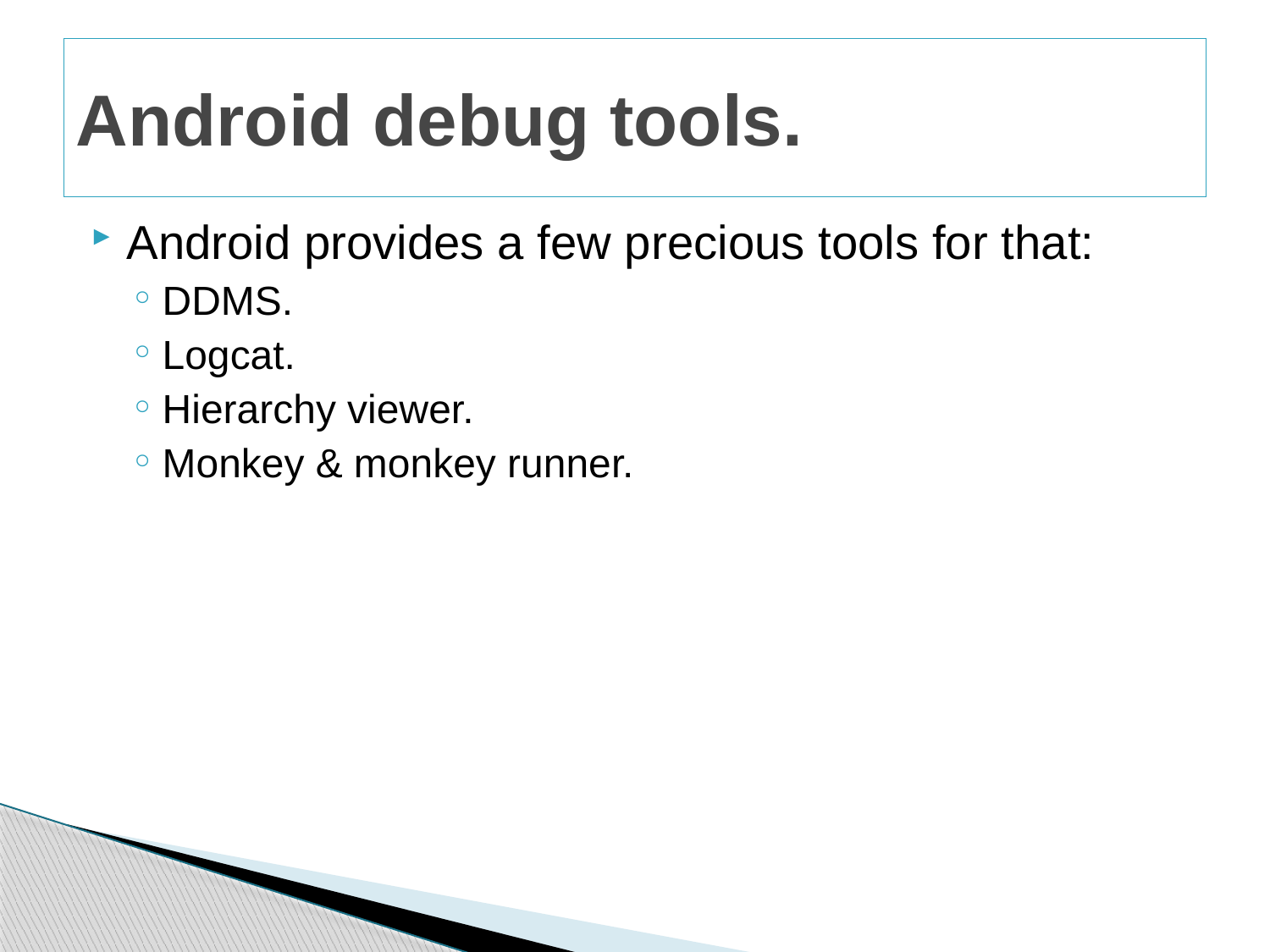

# Android debug tools.
Android provides a few precious tools for that:
DDMS.
Logcat.
Hierarchy viewer.
Monkey & monkey runner.